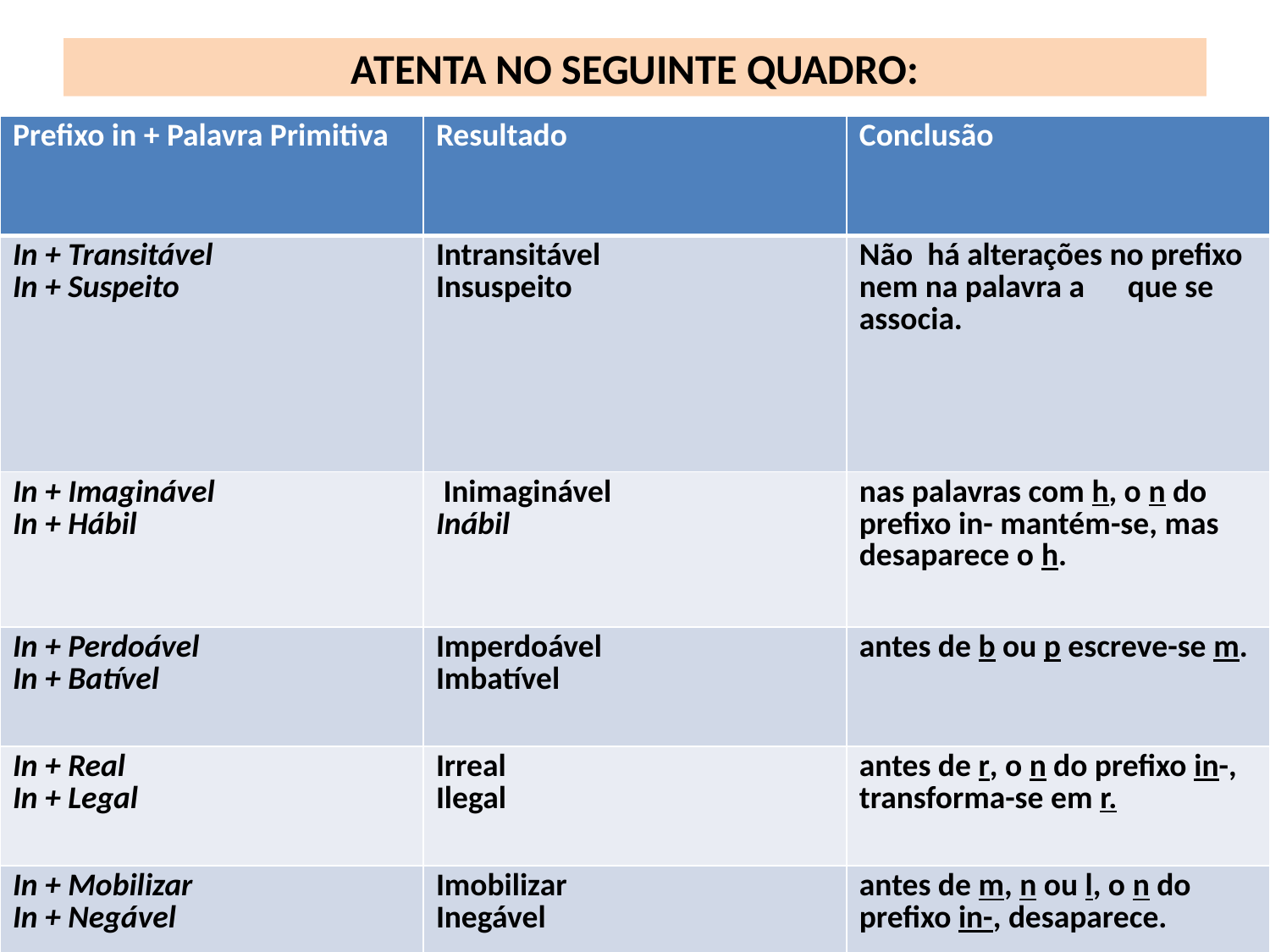

# ATENTA NO SEGUINTE QUADRO:
| Prefixo in + Palavra Primitiva | Resultado | Conclusão |
| --- | --- | --- |
| In + Transitável In + Suspeito | Intransitável Insuspeito | Não há alterações no prefixo nem na palavra a que se associa. |
| In + Imaginável In + Hábil | Inimaginável Inábil | nas palavras com h, o n do prefixo in- mantém-se, mas desaparece o h. |
| In + Perdoável In + Batível | Imperdoável Imbatível | antes de b ou p escreve-se m. |
| In + Real In + Legal | Irreal Ilegal | antes de r, o n do prefixo in-, transforma-se em r. |
| In + Mobilizar In + Negável | Imobilizar Inegável | antes de m, n ou l, o n do prefixo in-, desaparece. |